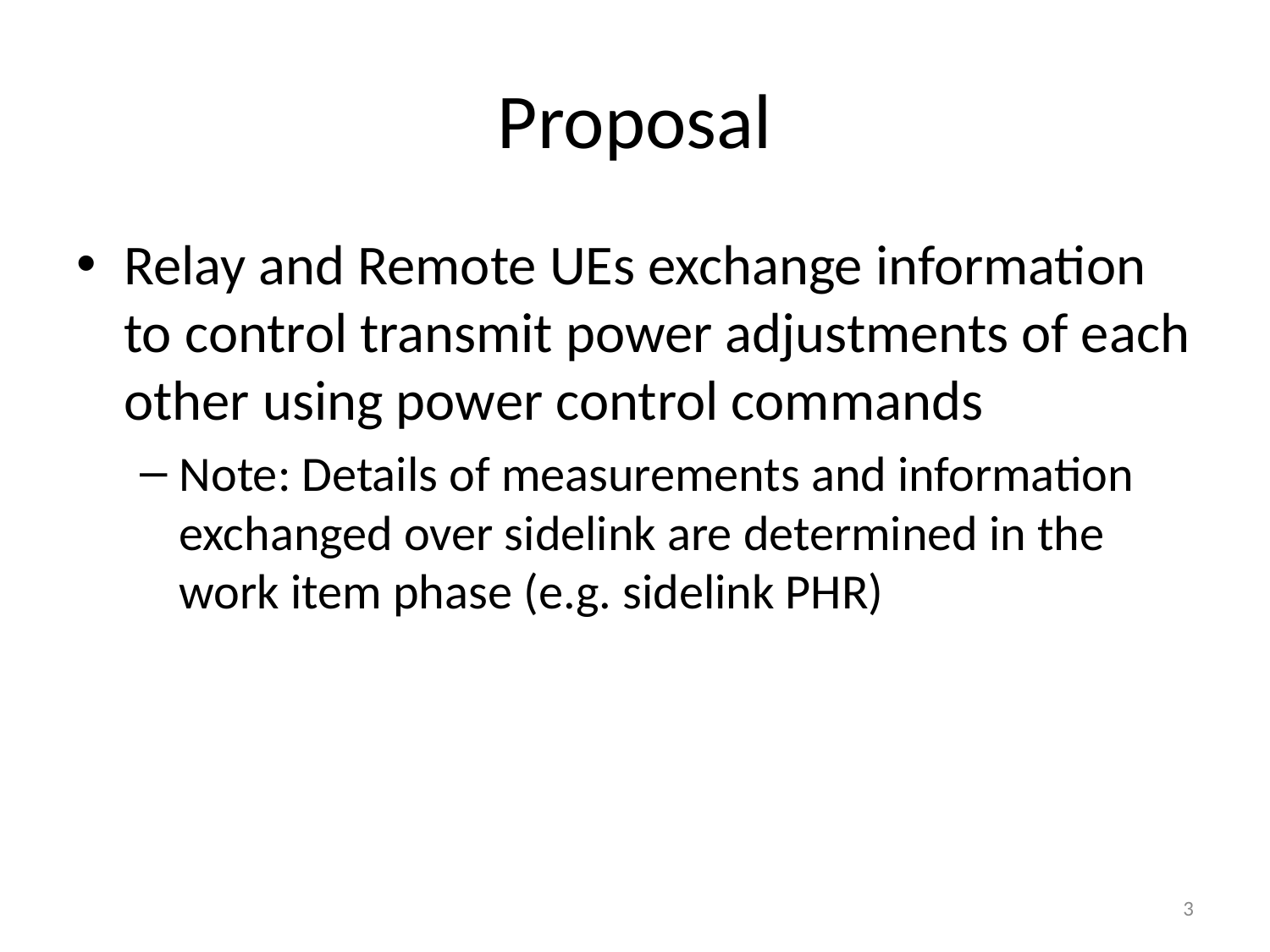

# Proposal
Relay and Remote UEs exchange information to control transmit power adjustments of each other using power control commands
Note: Details of measurements and information exchanged over sidelink are determined in the work item phase (e.g. sidelink PHR)
3